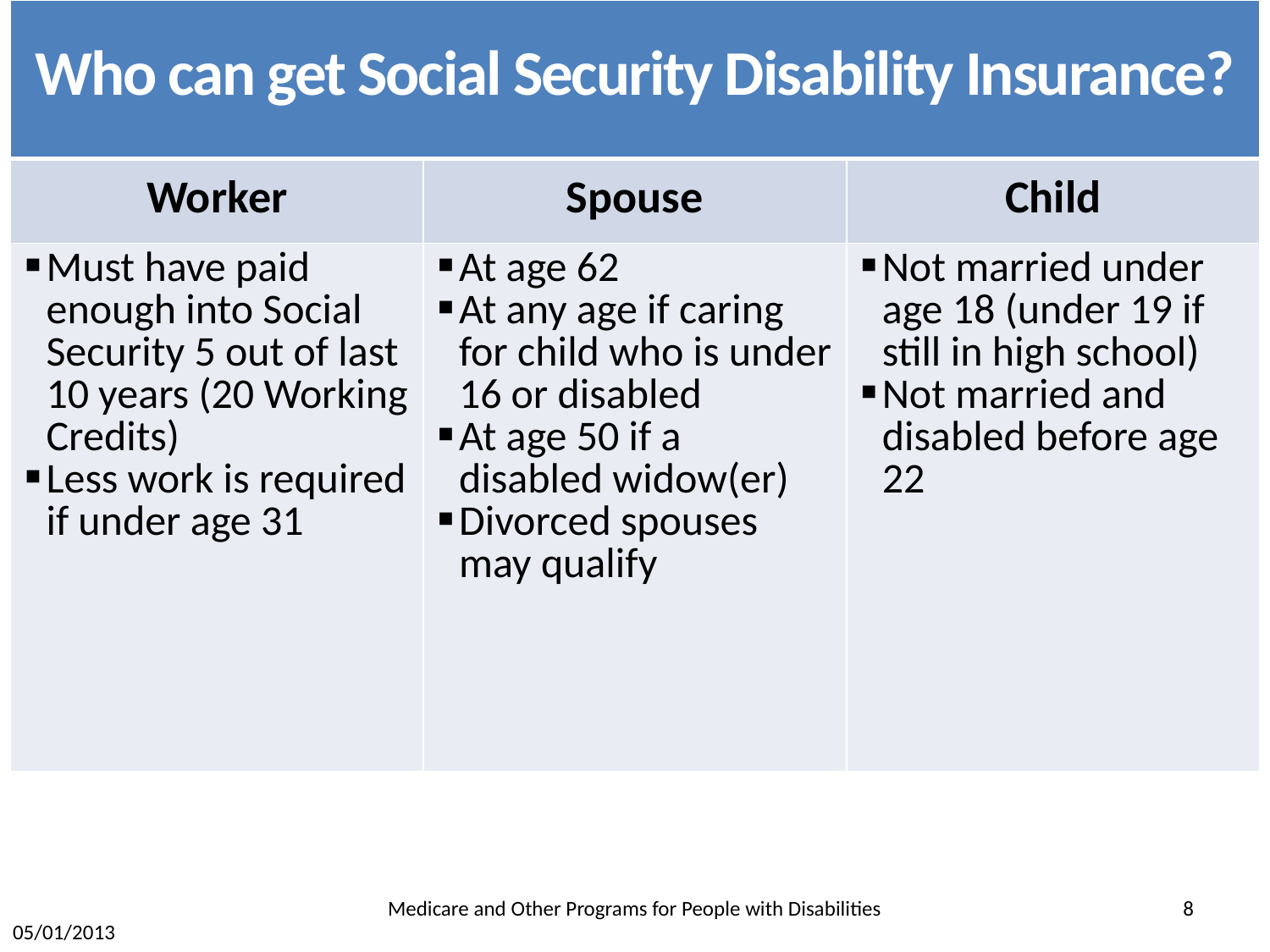

| Who can get Social Security Disability Insurance? |  |  |
| --- | --- | --- |
| Worker | Spouse | Child |
| Must have paid enough into Social Security 5 out of last 10 years (20 Working Credits) Less work is required if under age 31 | At age 62 At any age if caring for child who is under 16 or disabled At age 50 if a disabled widow(er) Divorced spouses may qualify | Not married under age 18 (under 19 if still in high school) Not married and disabled before age 22 |
Medicare and Other Programs for People with Disabilities
8
05/01/2013